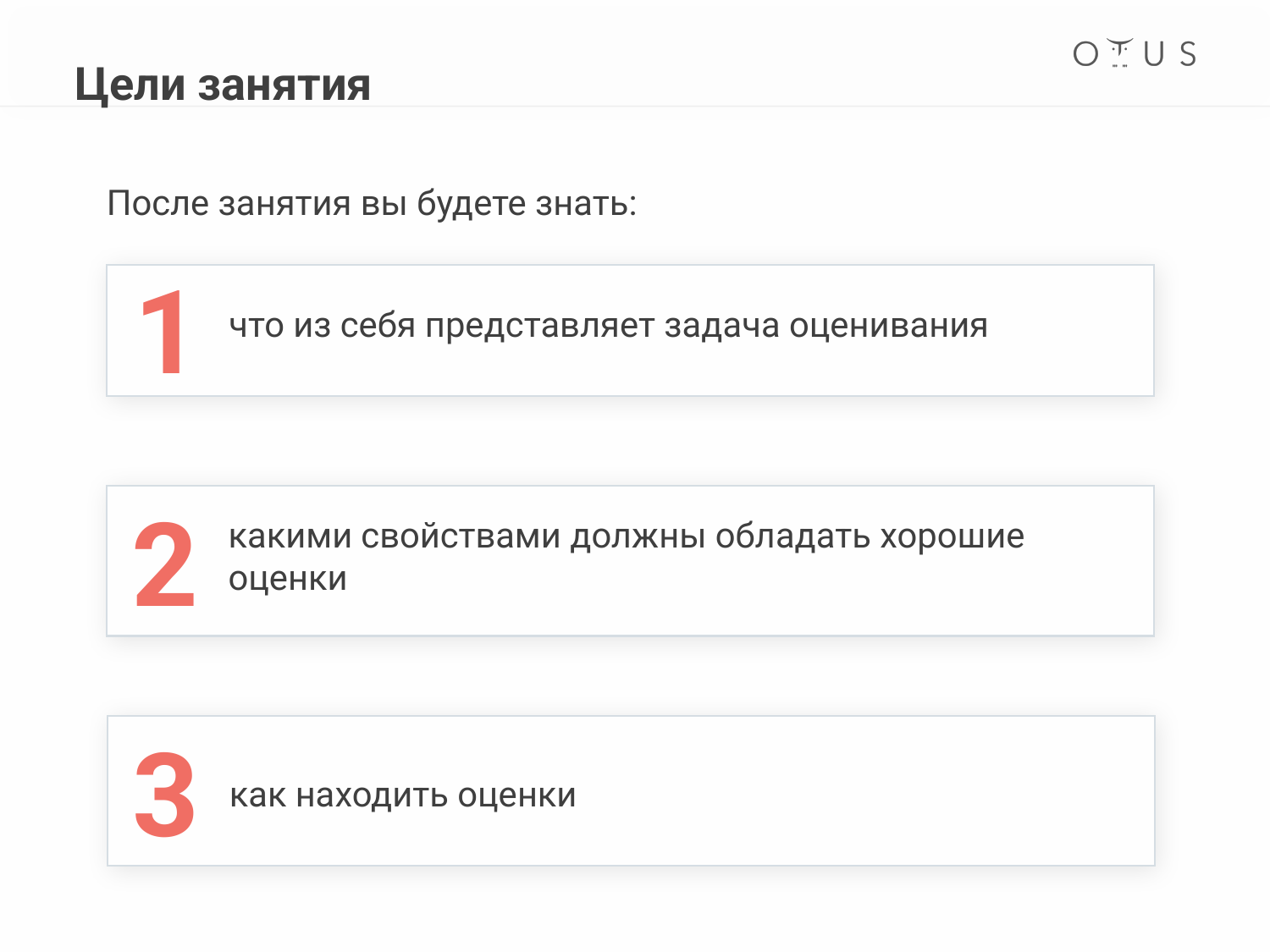

# Цели занятия
После занятия вы будете знать:
1

что из себя представляет задача оценивания

2
какими свойствами должны обладать хорошие оценки

3
как находить оценки